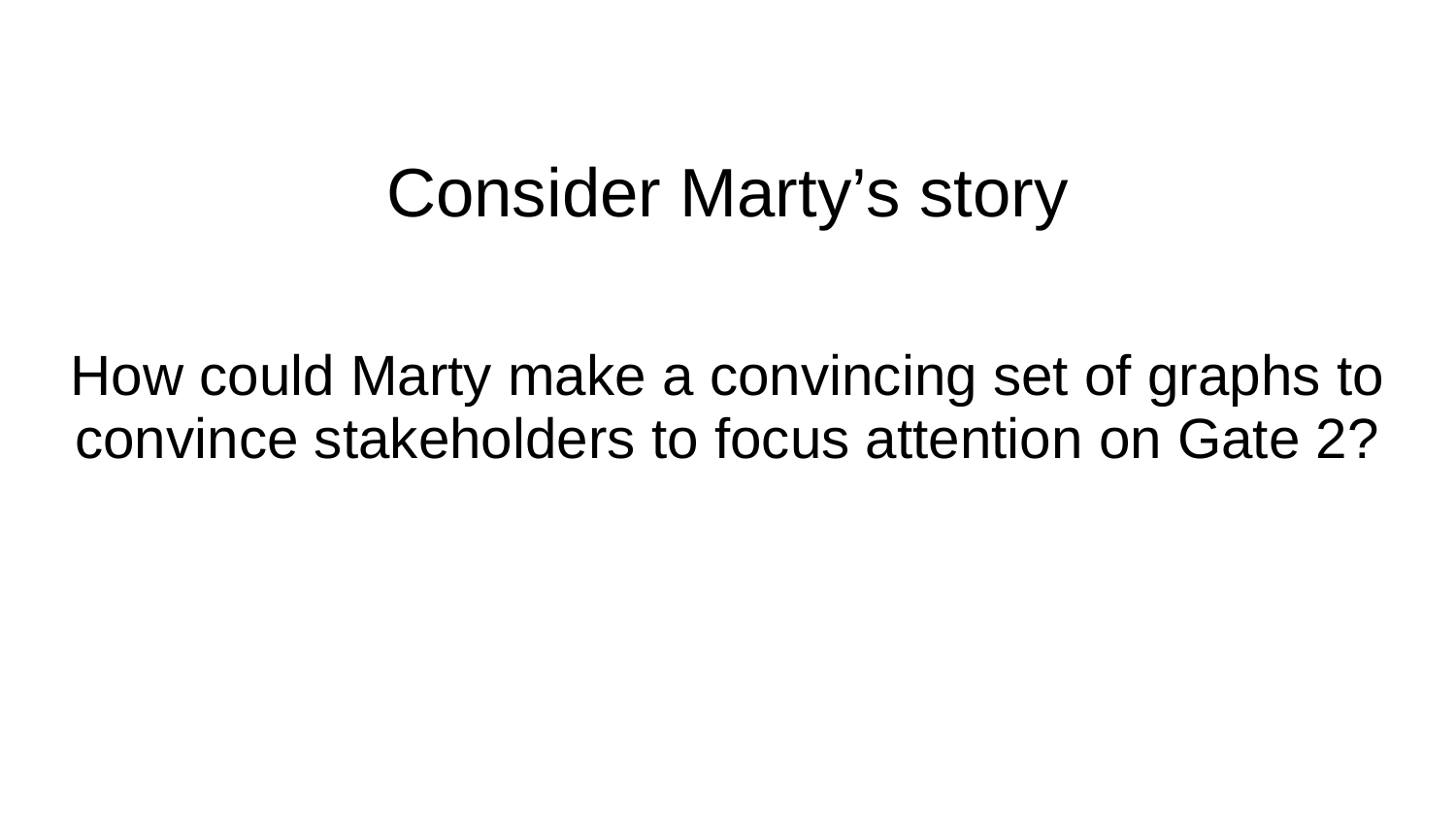

# Consider Marty’s story
How could Marty make a convincing set of graphs to convince stakeholders to focus attention on Gate 2?